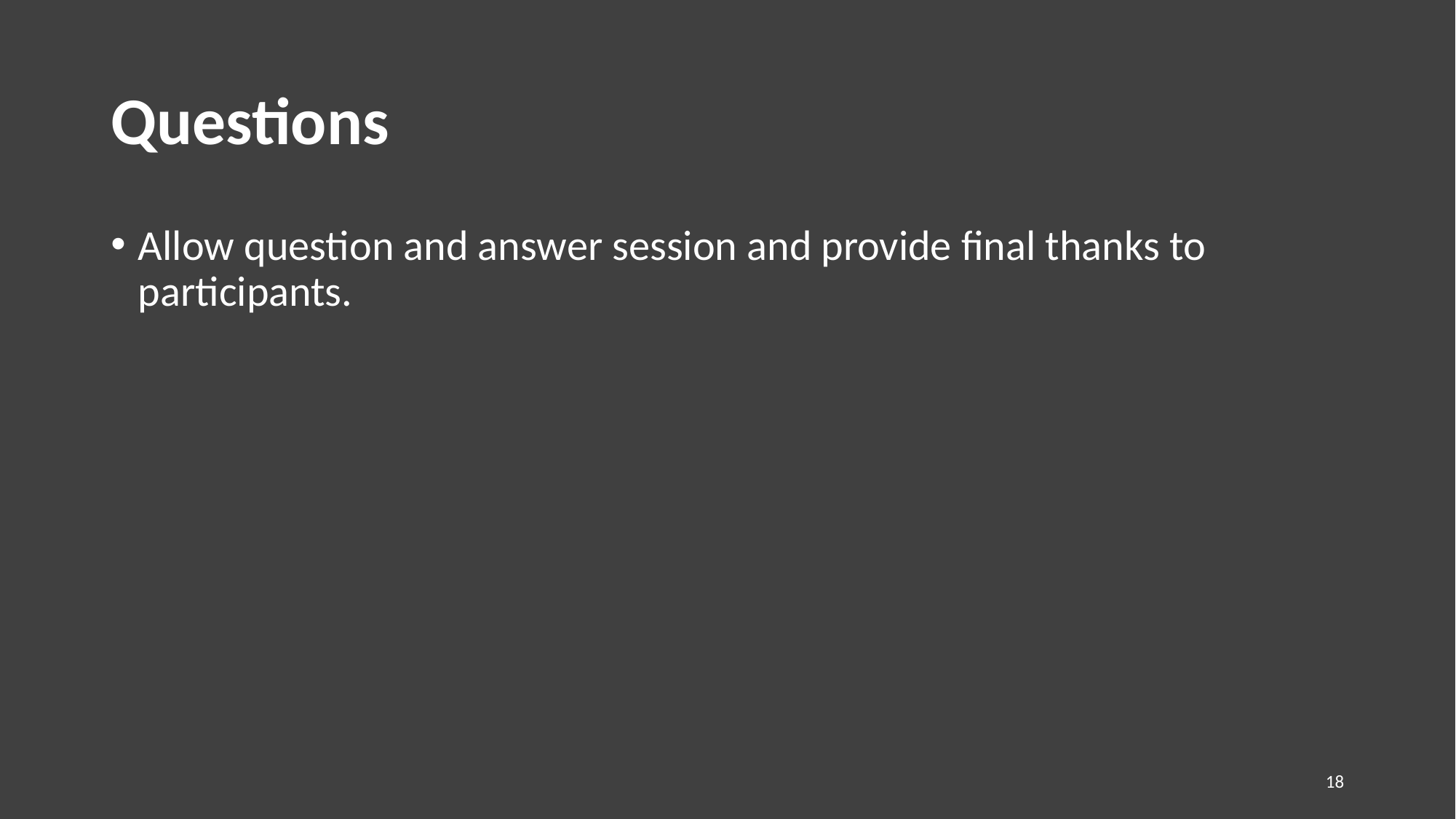

# Questions
Allow question and answer session and provide final thanks to participants.
18